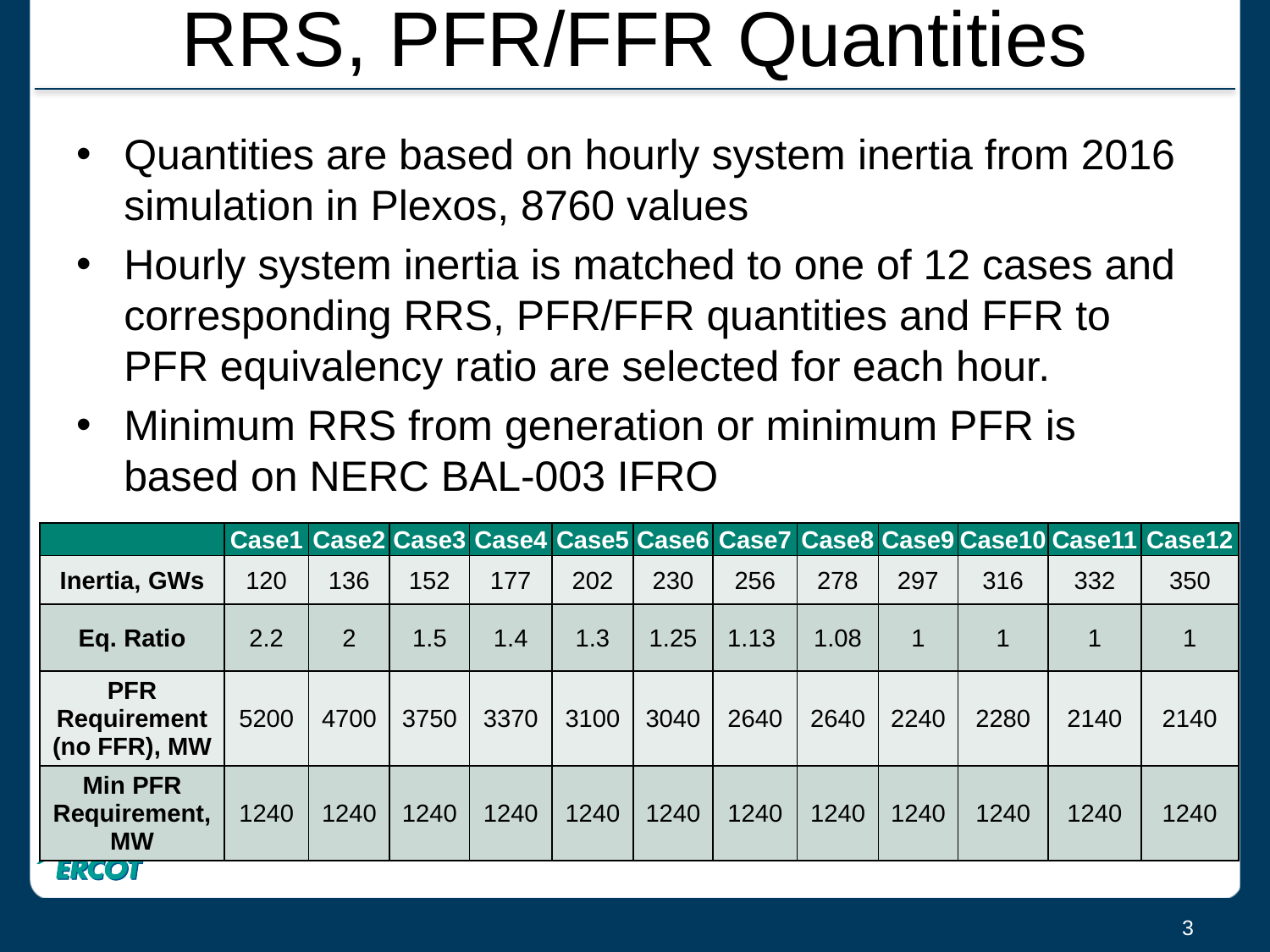

# RRS, PFR/FFR Quantities
Quantities are based on hourly system inertia from 2016 simulation in Plexos, 8760 values
Hourly system inertia is matched to one of 12 cases and corresponding RRS, PFR/FFR quantities and FFR to PFR equivalency ratio are selected for each hour.
Minimum RRS from generation or minimum PFR is based on NERC BAL-003 IFRO

|  | Case1 | Case2 | Case3 | Case4 | Case5 | Case6 | Case7 | Case8 | Case9 | Case10 | Case11 | Case12 |
| --- | --- | --- | --- | --- | --- | --- | --- | --- | --- | --- | --- | --- |
| Inertia, GWs | 120 | 136 | 152 | 177 | 202 | 230 | 256 | 278 | 297 | 316 | 332 | 350 |
| Eq. Ratio | 2.2 | 2 | 1.5 | 1.4 | 1.3 | 1.25 | 1.13 | 1.08 | 1 | 1 | 1 | 1 |
| PFR Requirement (no FFR), MW | 5200 | 4700 | 3750 | 3370 | 3100 | 3040 | 2640 | 2640 | 2240 | 2280 | 2140 | 2140 |
| Min PFR Requirement, MW | 1240 | 1240 | 1240 | 1240 | 1240 | 1240 | 1240 | 1240 | 1240 | 1240 | 1240 | 1240 |
3